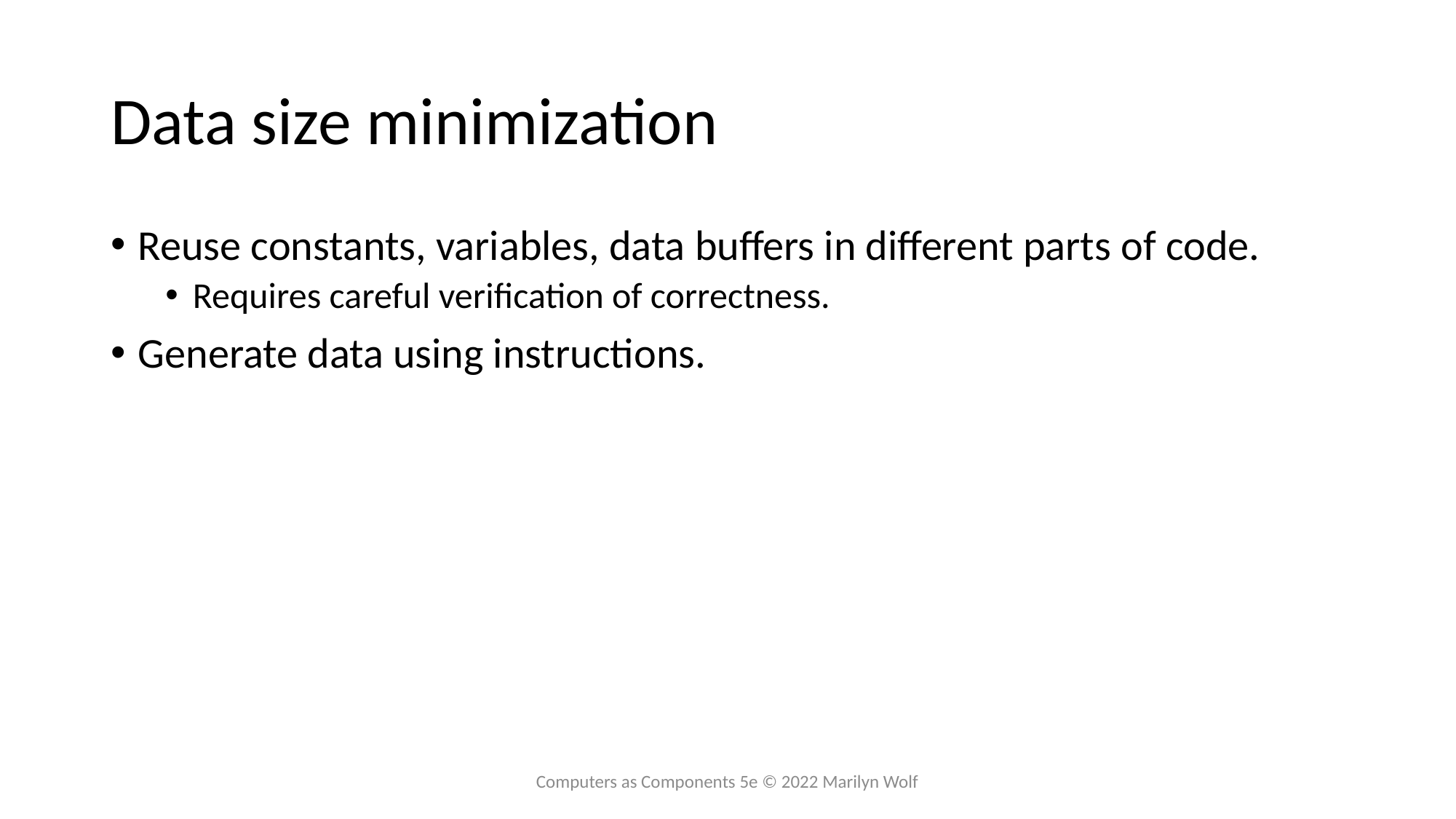

# Data size minimization
Reuse constants, variables, data buffers in different parts of code.
Requires careful verification of correctness.
Generate data using instructions.
Computers as Components 5e © 2022 Marilyn Wolf